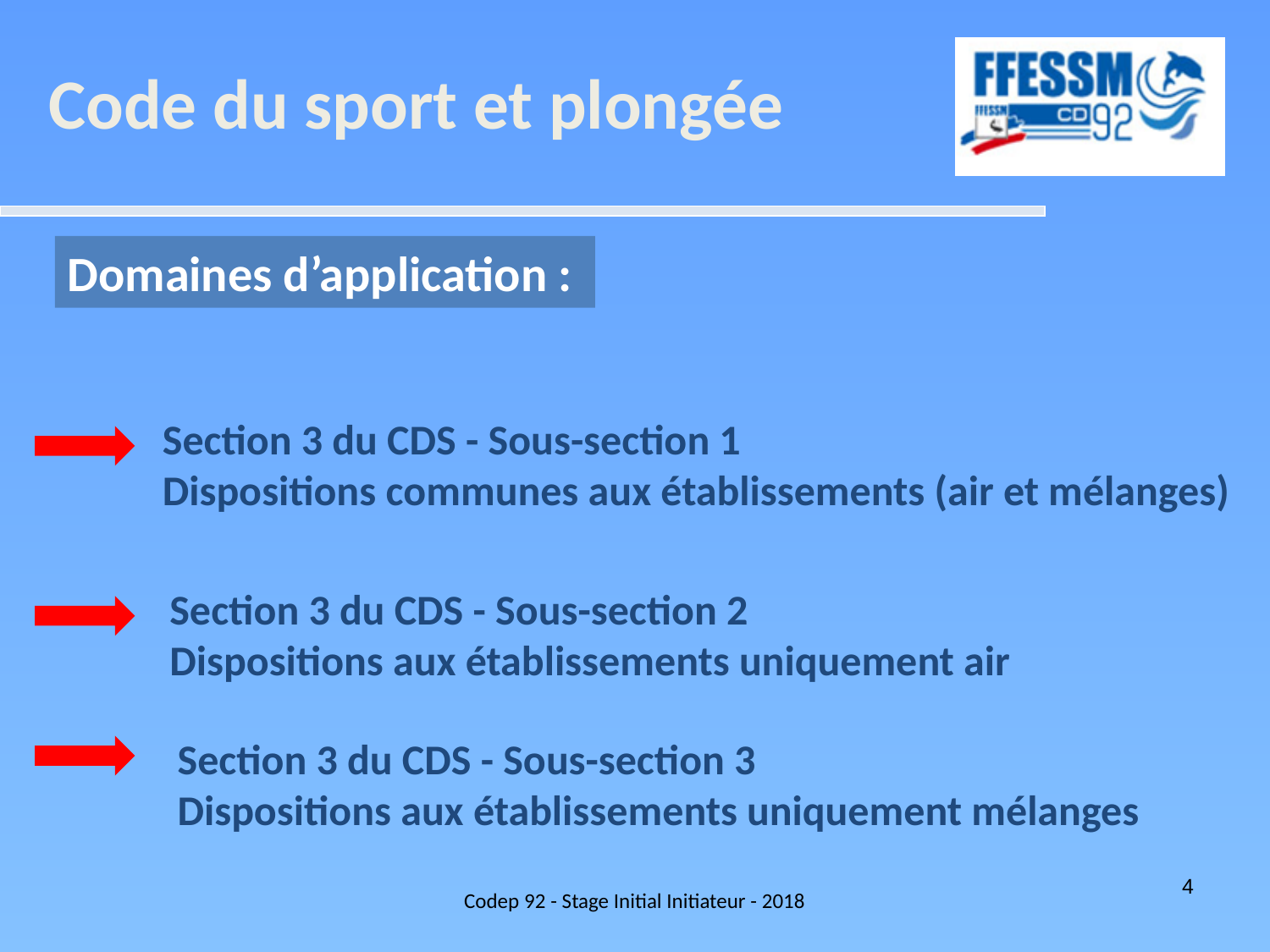

Code du sport et plongée
Domaines d’application :
Section 3 du CDS - Sous-section 1
Dispositions communes aux établissements (air et mélanges)

Section 3 du CDS - Sous-section 2
Dispositions aux établissements uniquement air

Section 3 du CDS - Sous-section 3
Dispositions aux établissements uniquement mélanges

Codep 92 - Stage Initial Initiateur - 2018
4